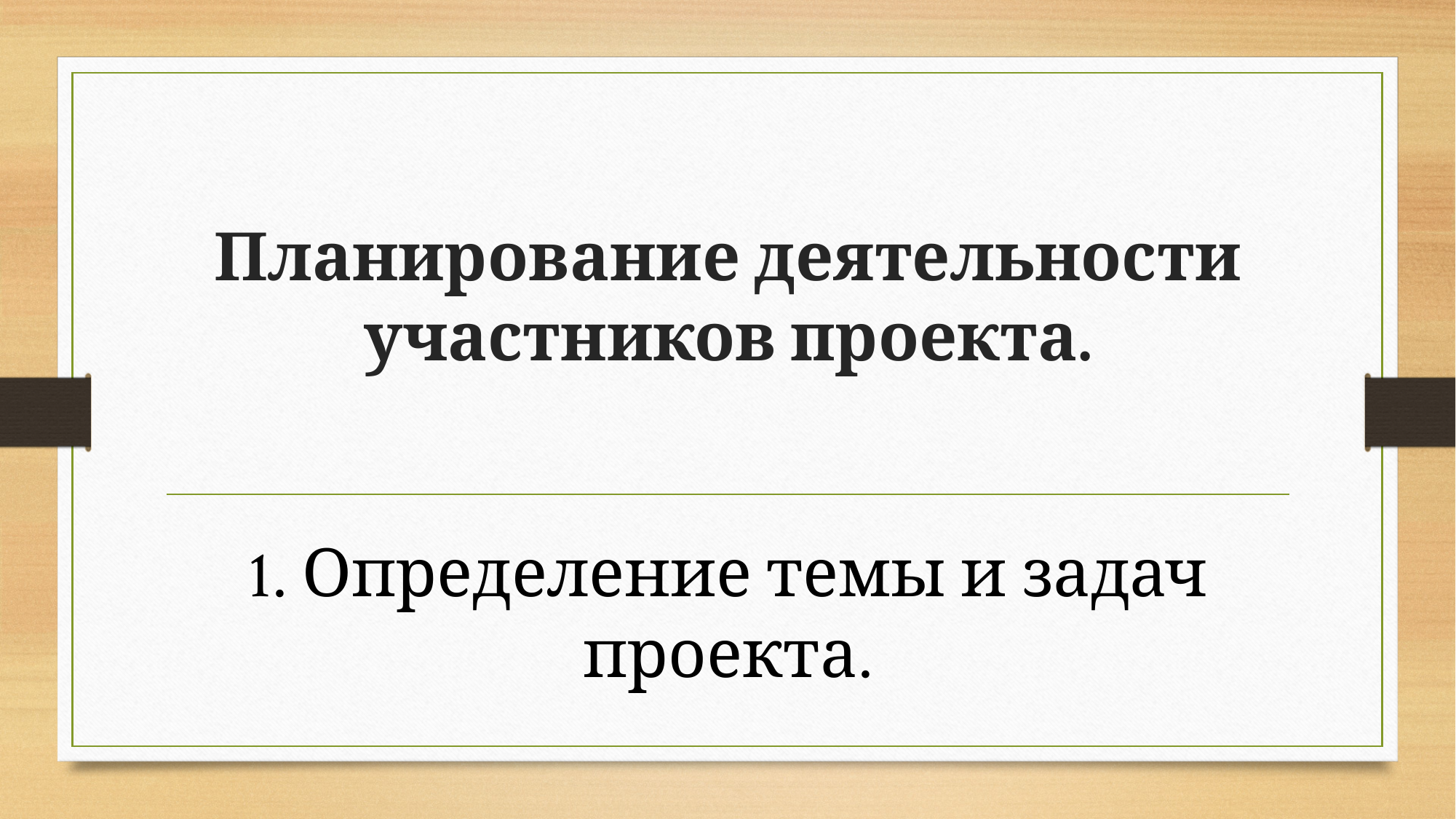

# Планирование деятельности участников проекта.
1. Определение темы и задач проекта.